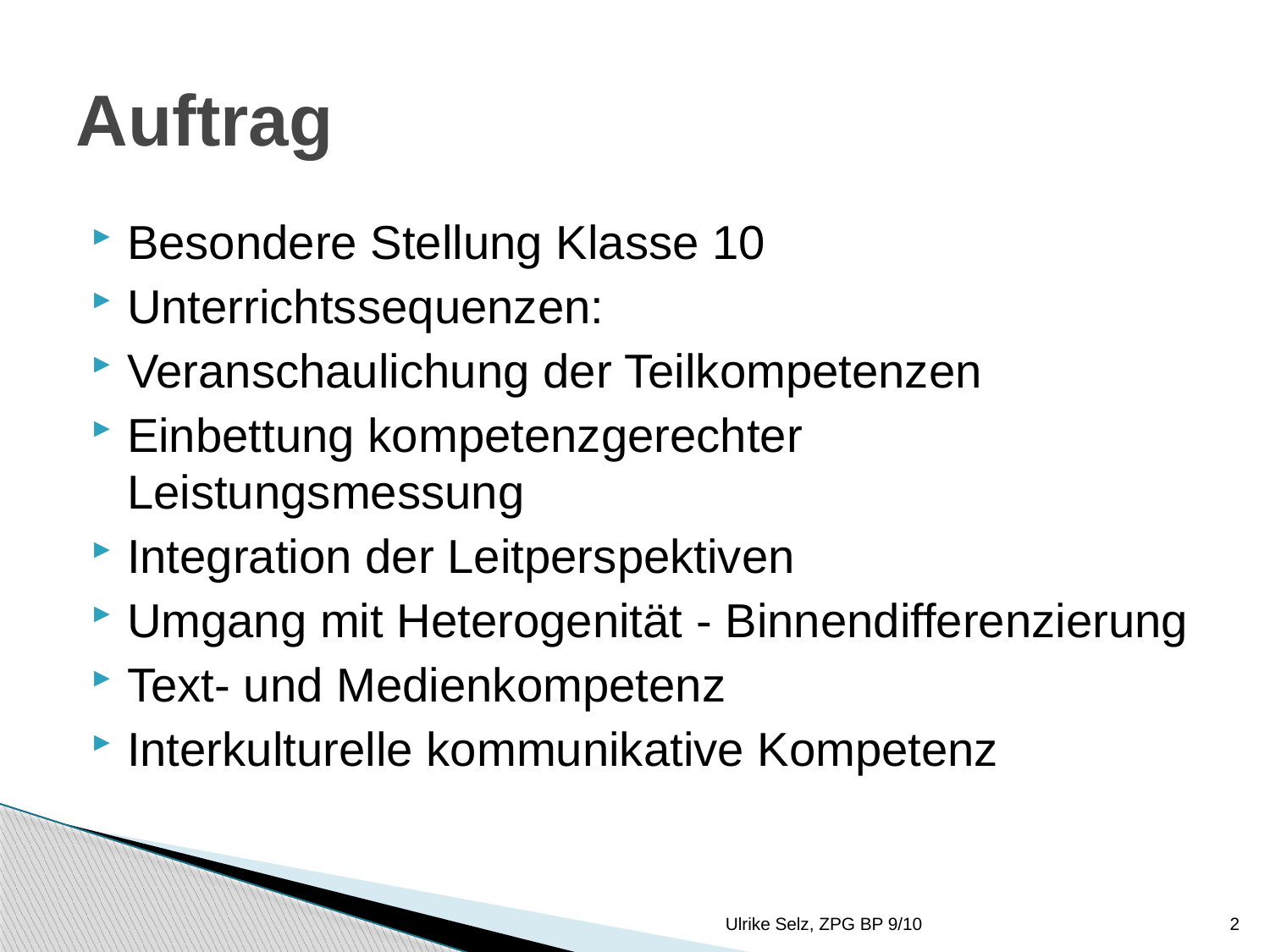

# Auftrag
Besondere Stellung Klasse 10
Unterrichtssequenzen:
Veranschaulichung der Teilkompetenzen
Einbettung kompetenzgerechter Leistungsmessung
Integration der Leitperspektiven
Umgang mit Heterogenität - Binnendifferenzierung
Text- und Medienkompetenz
Interkulturelle kommunikative Kompetenz

Ulrike Selz, ZPG BP 9/10
2